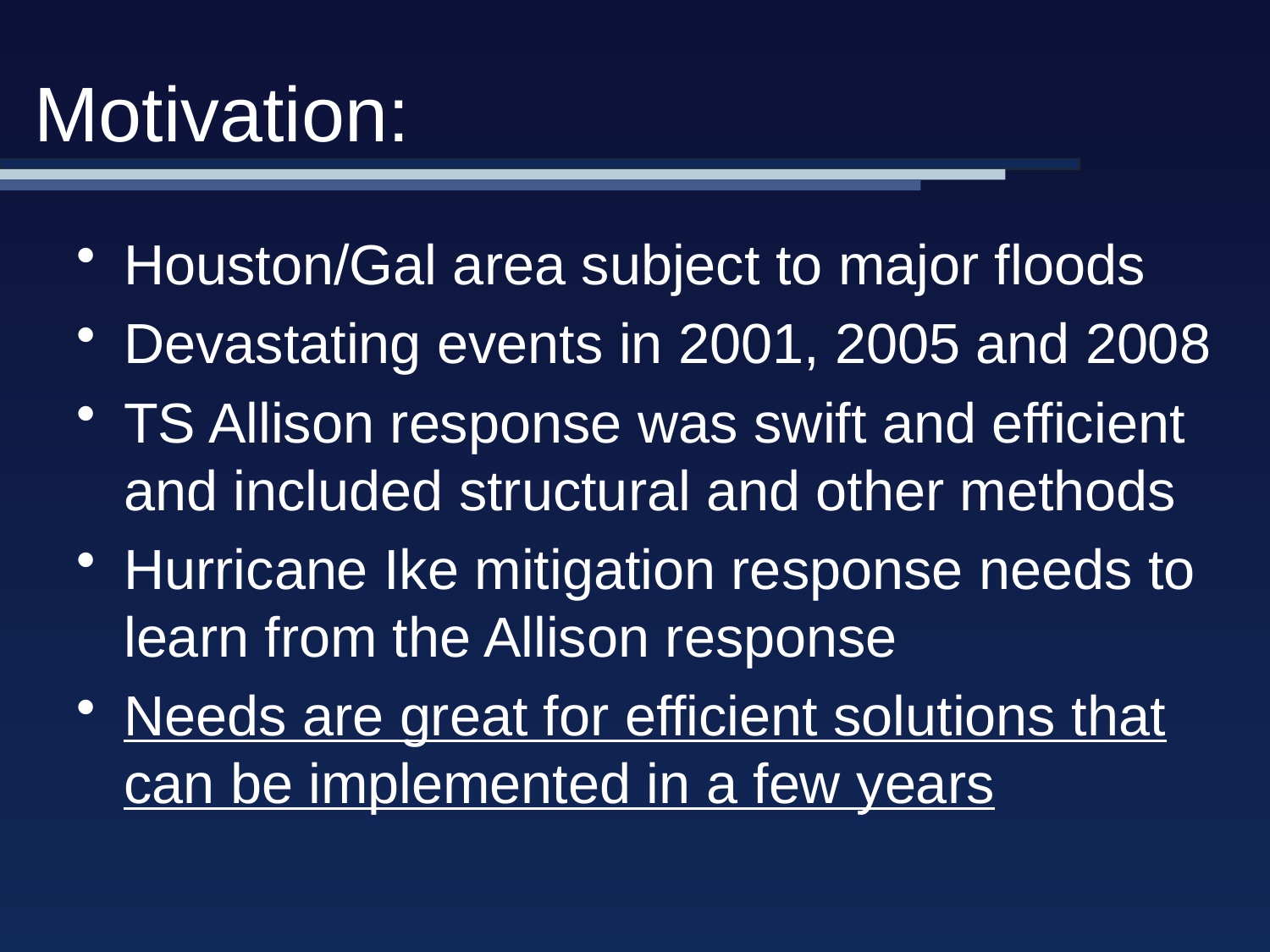

# Motivation:

Houston/Gal area subject to major floods
Devastating events in 2001, 2005 and 2008
TS Allison response was swift and efficient and included structural and other methods
Hurricane Ike mitigation response needs to learn from the Allison response
Needs are great for efficient solutions that can be implemented in a few years